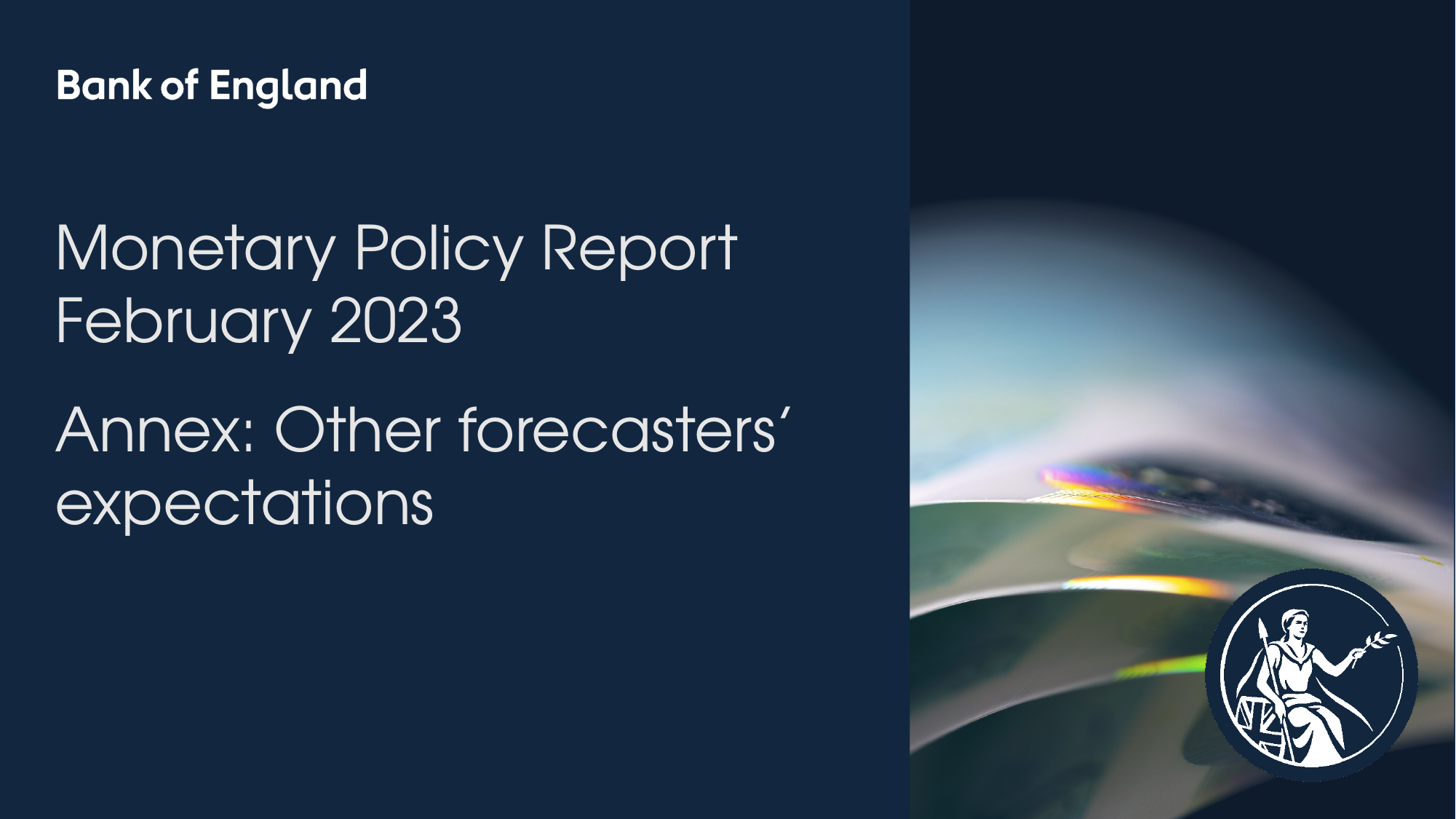

Monetary Policy Report
February 2023
Annex: Other forecasters’ expectations